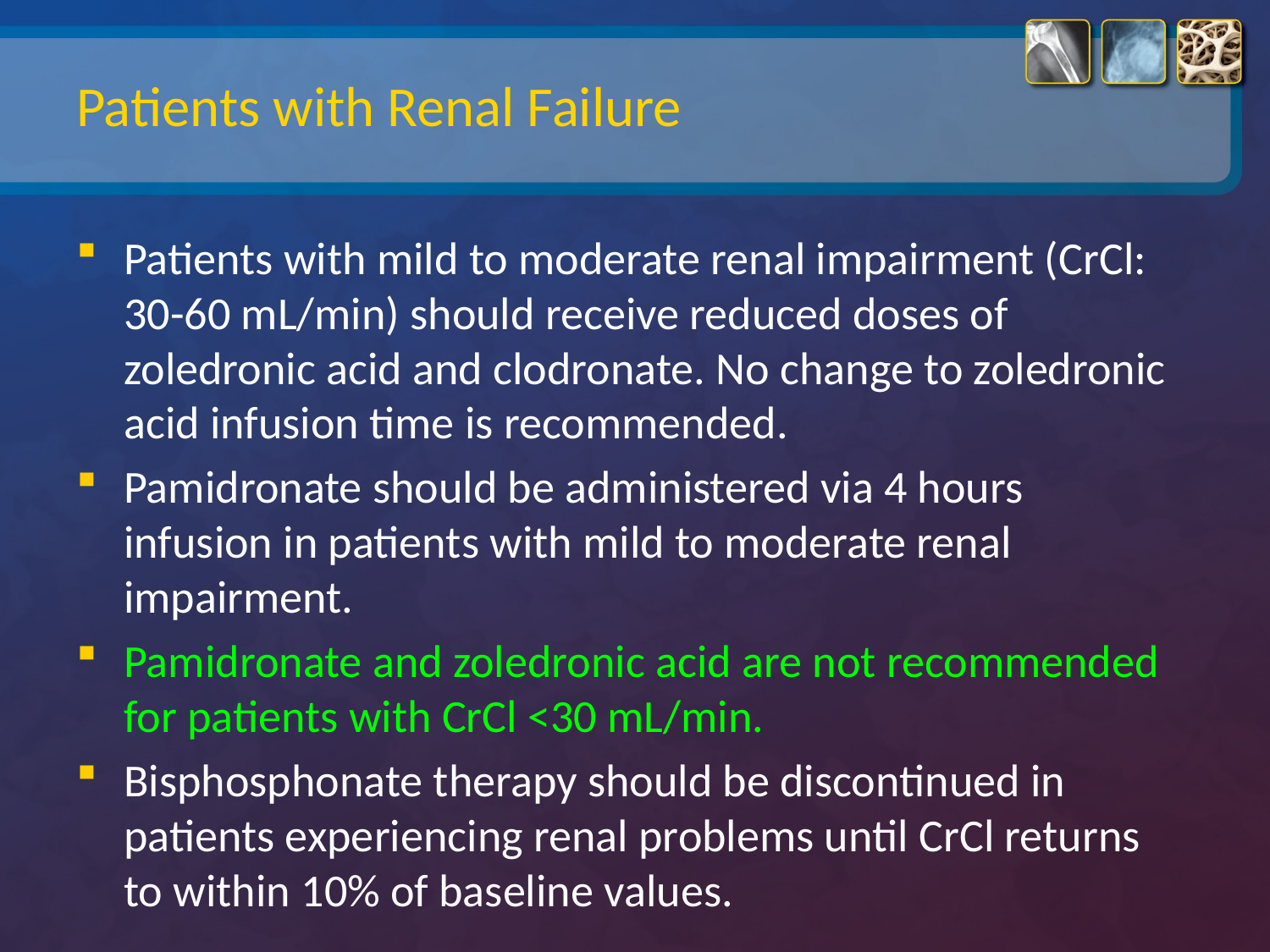

# Patients with Renal Failure
Patients with mild to moderate renal impairment (CrCl: 30-60 mL/min) should receive reduced doses of zoledronic acid and clodronate. No change to zoledronic acid infusion time is recommended.
Pamidronate should be administered via 4 hours infusion in patients with mild to moderate renal impairment.
Pamidronate and zoledronic acid are not recommended for patients with CrCl <30 mL/min.
Bisphosphonate therapy should be discontinued in patients experiencing renal problems until CrCl returns to within 10% of baseline values.